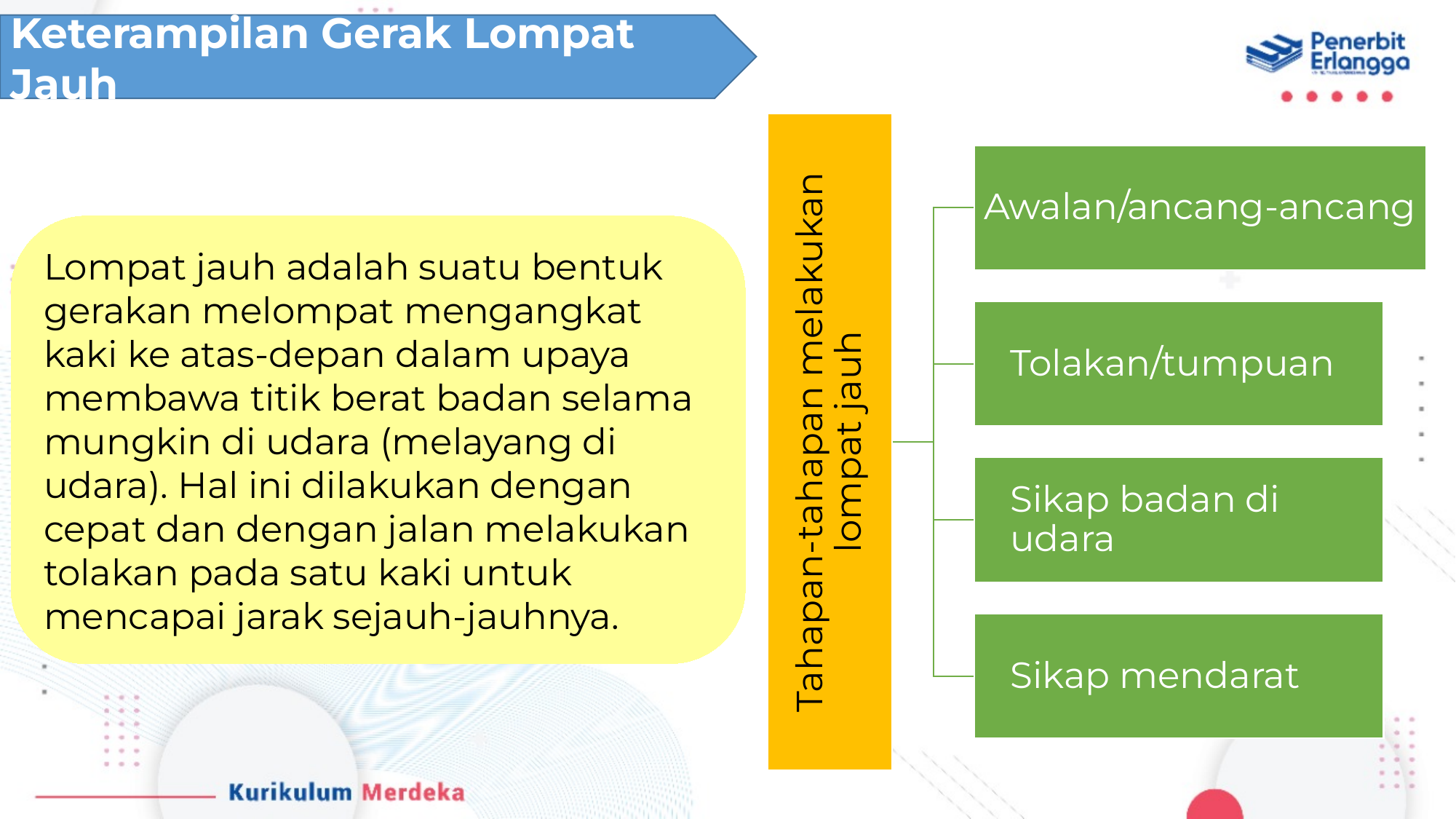

Keterampilan Gerak Lompat Jauh

Tahapan-tahapan melakukan lompat jauh
Awalan/ancang-ancang
Tolakan/tumpuan
Sikap badan di udara
Sikap mendarat
Lompat jauh adalah suatu bentuk gerakan melompat mengangkat kaki ke atas-depan dalam upaya membawa titik berat badan selama mungkin di udara (melayang di udara). Hal ini dilakukan dengan cepat dan dengan jalan melakukan tolakan pada satu kaki untuk mencapai jarak sejauh-jauhnya.